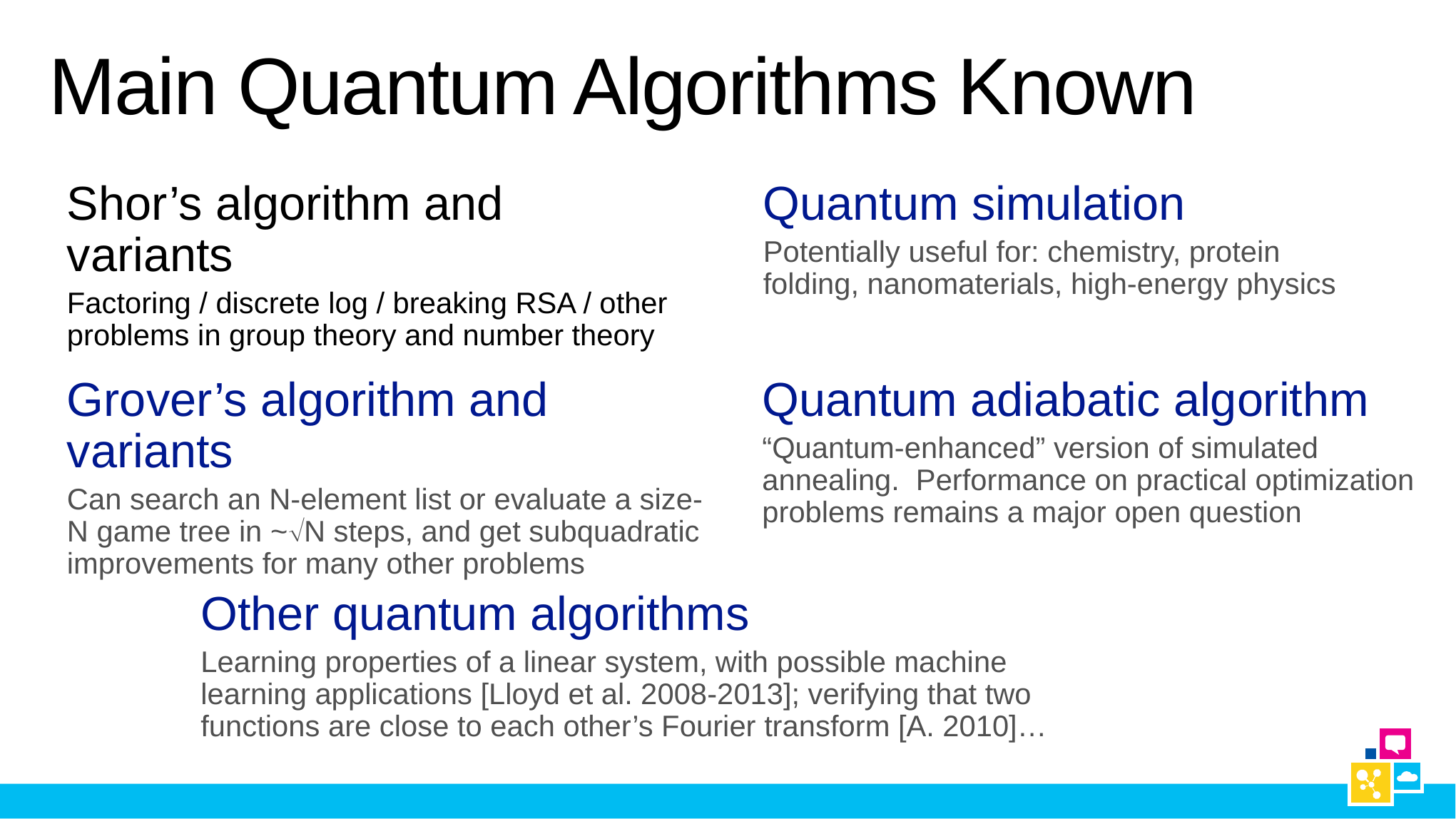

# Main Quantum Algorithms Known
Shor’s algorithm and variants
Factoring / discrete log / breaking RSA / other problems in group theory and number theory
Quantum simulation
Potentially useful for: chemistry, protein folding, nanomaterials, high-energy physics
Grover’s algorithm and variants
Can search an N-element list or evaluate a size-N game tree in ~√N steps, and get subquadratic improvements for many other problems
Quantum adiabatic algorithm
“Quantum-enhanced” version of simulated annealing.  Performance on practical optimization problems remains a major open question
Other quantum algorithms
Learning properties of a linear system, with possible machine learning applications [Lloyd et al. 2008-2013]; verifying that two functions are close to each other’s Fourier transform [A. 2010]…